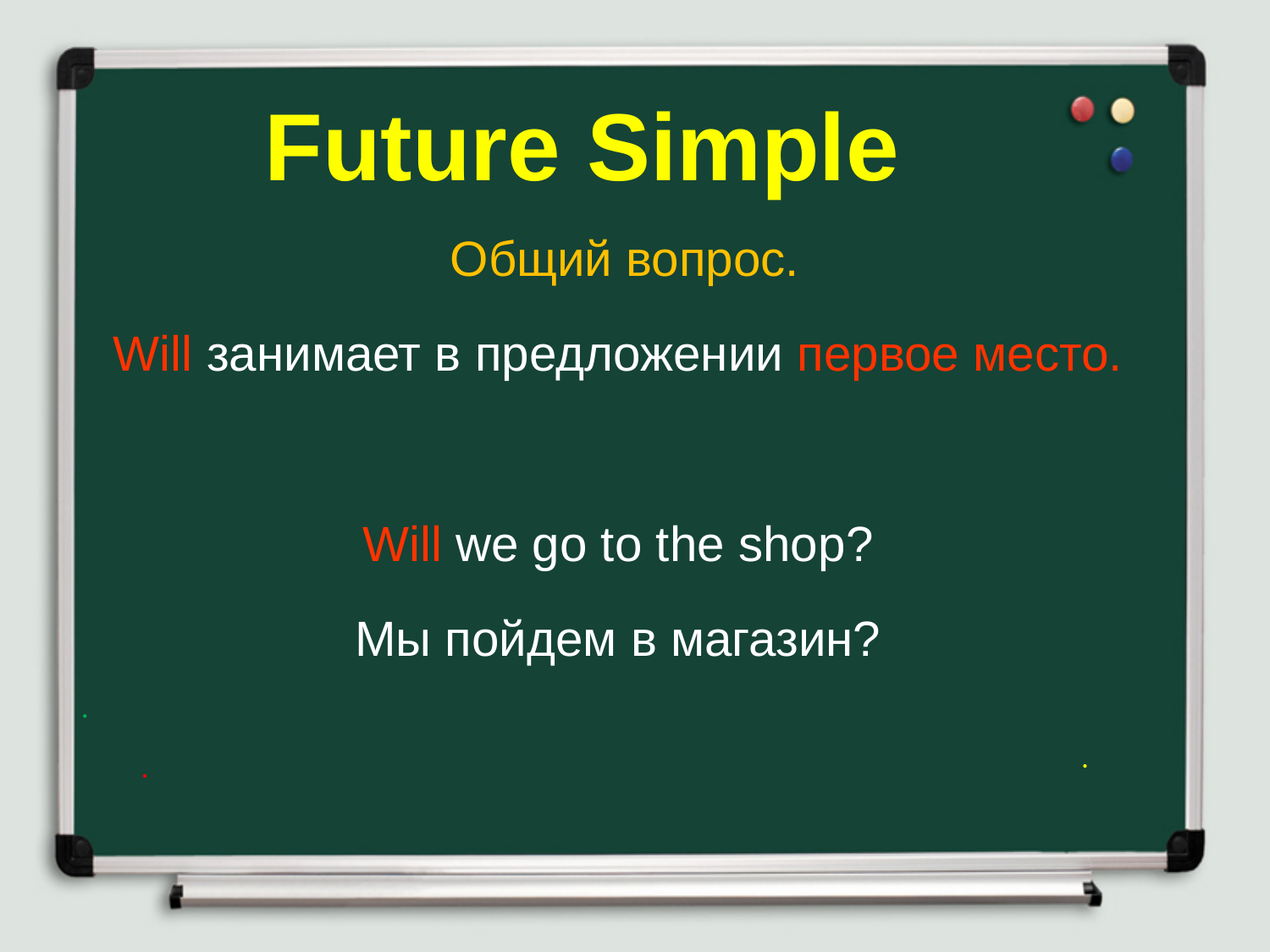

# Future Simple
Общий вопрос.
Will занимает в предложении первое место.

Will we go to the shop?
Мы пойдем в магазин?